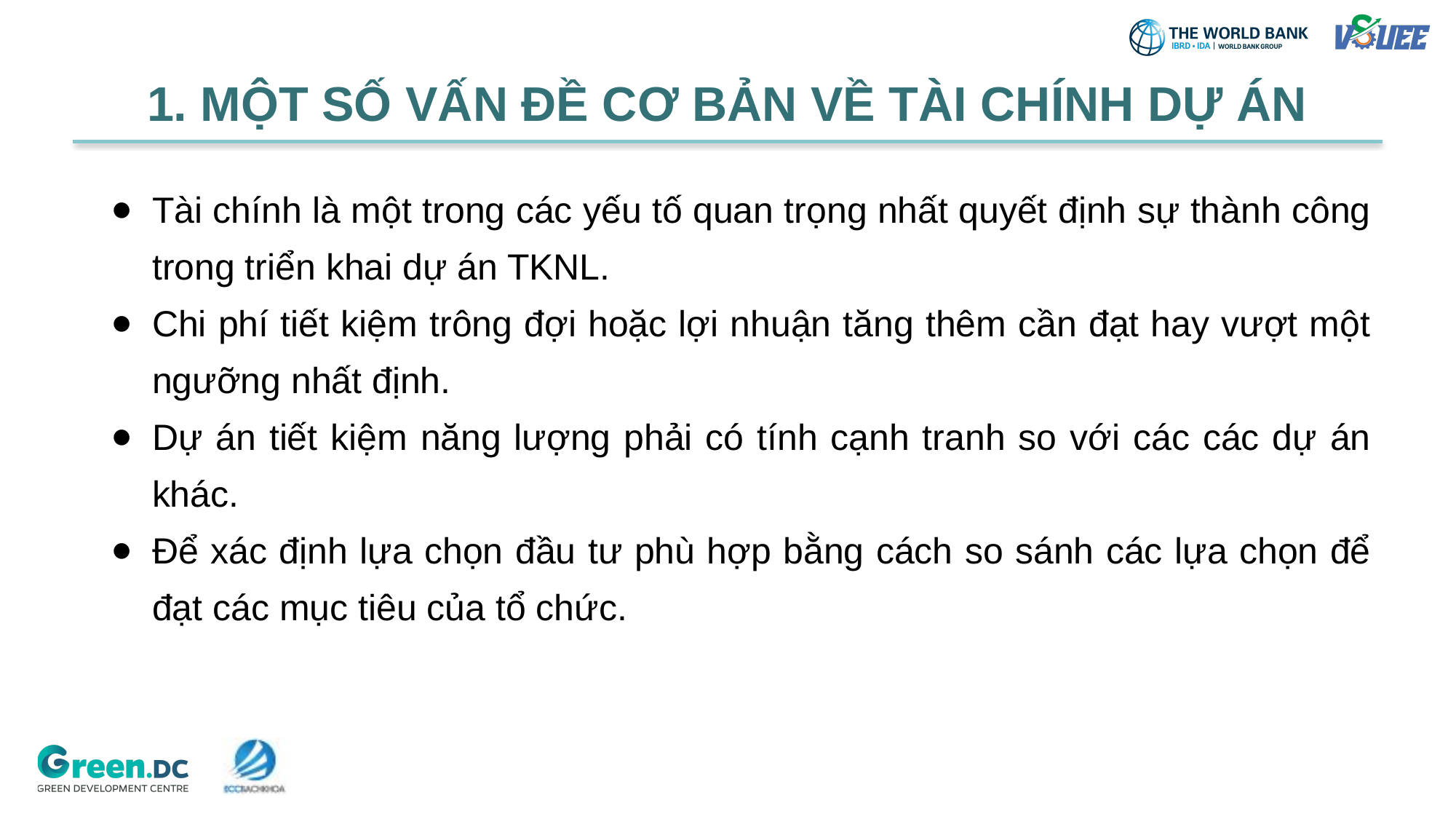

# 1. MỘT SỐ VẤN ĐỀ CƠ BẢN VỀ TÀI CHÍNH DỰ ÁN
Tài chính là một trong các yếu tố quan trọng nhất quyết định sự thành công trong triển khai dự án TKNL.
Chi phí tiết kiệm trông đợi hoặc lợi nhuận tăng thêm cần đạt hay vượt một ngưỡng nhất định.
Dự án tiết kiệm năng lượng phải có tính cạnh tranh so với các các dự án khác.
Để xác định lựa chọn đầu tư phù hợp bằng cách so sánh các lựa chọn để đạt các mục tiêu của tổ chức.